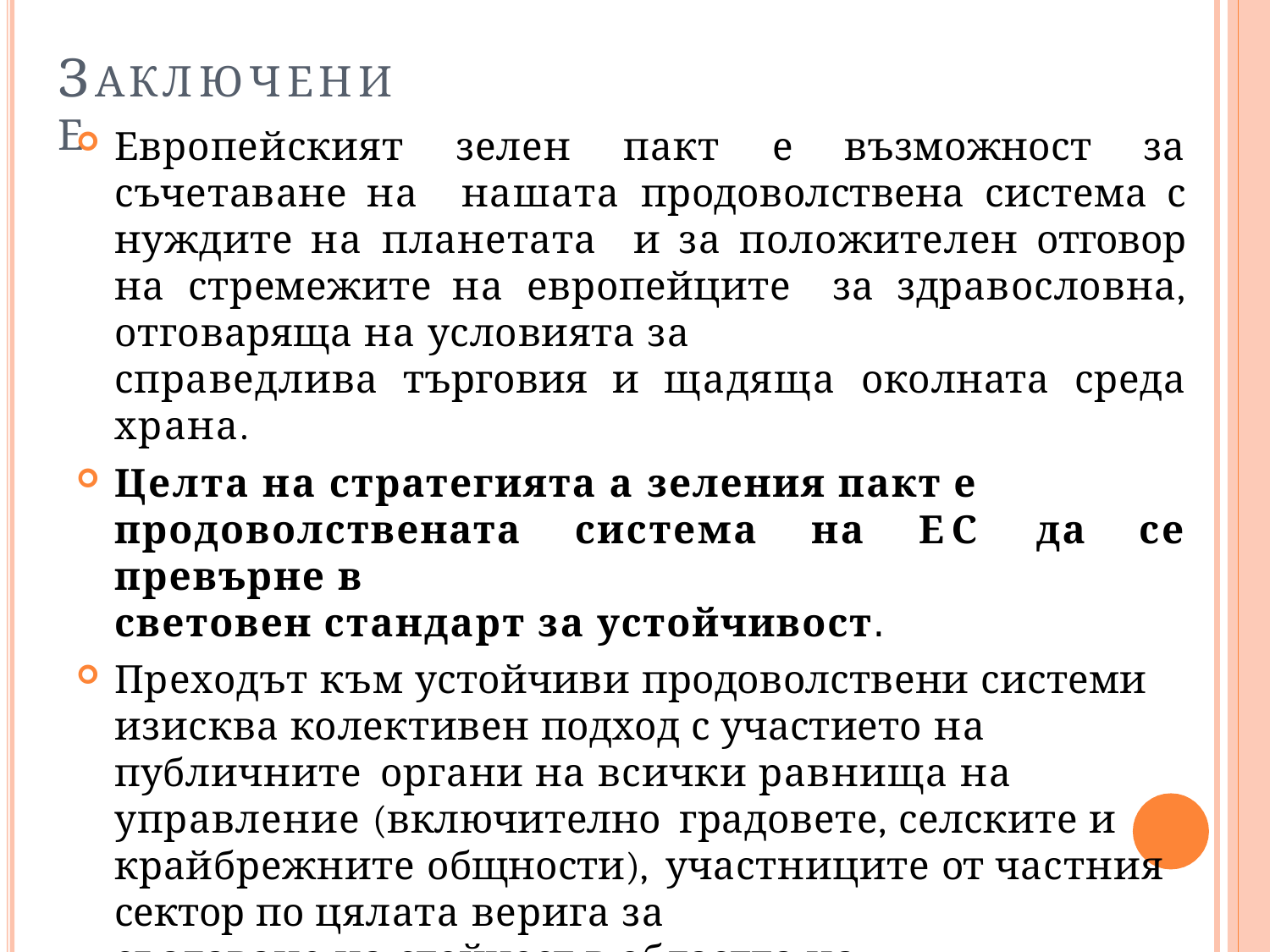

# ЗАКЛЮЧЕНИЕ
Европейският зелен пакт е възможност за съчетаване на  нашата продоволствена система с нуждите на планетата  и за положителен отговор на стремежите на европейците  за здравословна, отговаряща на условията за
справедлива търговия и щадяща околната среда храна.
Целта на стратегията а зеления пакт е
продоволствената система на ЕС да се превърне в
световен стандарт за устойчивост.
Преходът към устойчиви продоволствени системи  изисква колективен подход с участието на публичните  органи на всички равнища на управление (включително  градовете, селските и крайбрежните общности),  участниците от частния сектор по цялата верига за
създаване на стойност в областта на храните,  неправителствените организации, социалните
партньори, представителите на академичните среди и
гражданите.